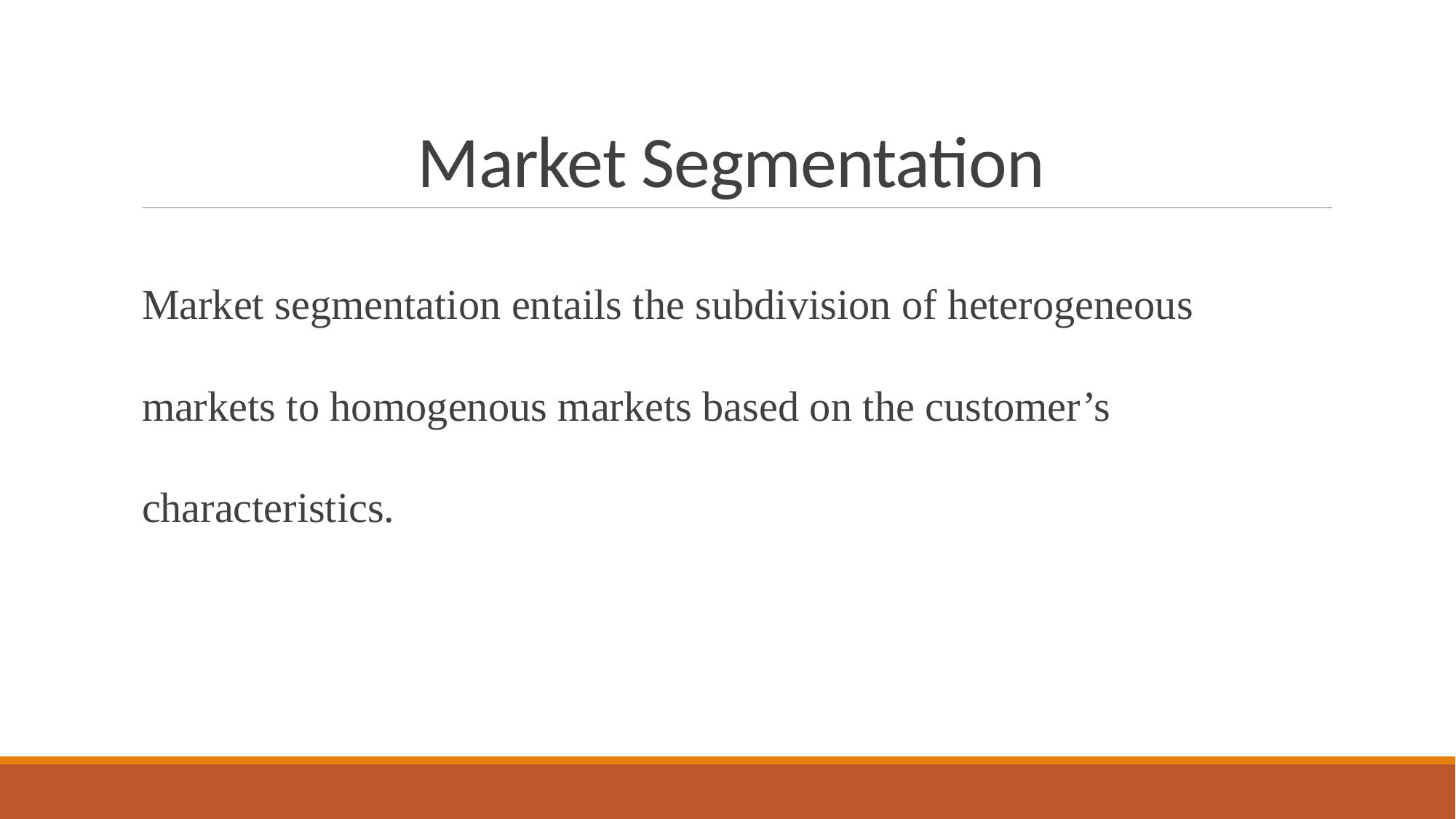

# Market Segmentation
Market segmentation entails the subdivision of heterogeneous markets to homogenous markets based on the customer’s characteristics.